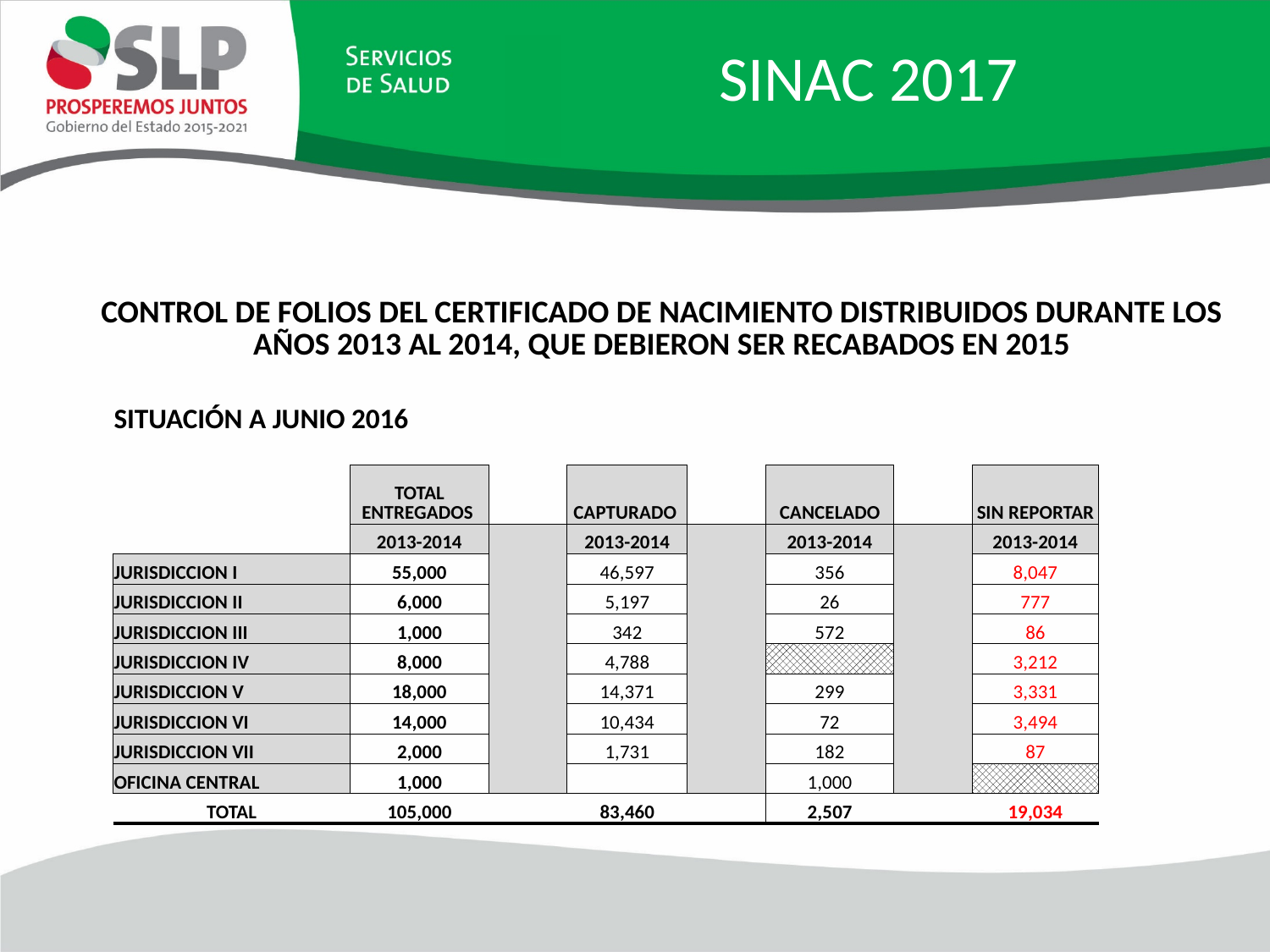

SINAC 2017
| CONTROL DE FOLIOS DEL CERTIFICADO DE NACIMIENTO DISTRIBUIDOS DURANTE LOS AÑOS 2013 AL 2014, QUE DEBIERON SER RECABADOS EN 2015 |  |  |  |  |  |  |  |  |  |  |  |  |  |  |
| --- | --- | --- | --- | --- | --- | --- | --- | --- | --- | --- | --- | --- | --- | --- |
|  |  |  |  |  |  |  |  |  |  |  |  |  |  |  |
|  | SITUACIÓN A JUNIO 2016 |  |  |  |  |  |  |  |  |  |  |  |  |  |
|  |  |  |  |  |  |  |  |  |  |  |  |  |  |  |
|  |  | TOTAL ENTREGADOS |  |  | CAPTURADO |  |  | CANCELADO |  |  | SIN REPORTAR |  |  |  |
|  |  | 2013-2014 |  |  | 2013-2014 |  |  | 2013-2014 |  |  | 2013-2014 |  |  |  |
|  | JURISDICCION I | 55,000 |  |  | 46,597 |  |  | 356 |  |  | 8,047 |  |  |  |
|  | JURISDICCION II | 6,000 |  |  | 5,197 |  |  | 26 |  |  | 777 |  |  |  |
|  | JURISDICCION III | 1,000 |  |  | 342 |  |  | 572 |  |  | 86 |  |  |  |
|  | JURISDICCION IV | 8,000 |  |  | 4,788 |  |  |  |  |  | 3,212 |  |  |  |
|  | JURISDICCION V | 18,000 |  |  | 14,371 |  |  | 299 |  |  | 3,331 |  |  |  |
|  | JURISDICCION VI | 14,000 |  |  | 10,434 |  |  | 72 |  |  | 3,494 |  |  |  |
|  | JURISDICCION VII | 2,000 |  |  | 1,731 |  |  | 182 |  |  | 87 |  |  |  |
|  | OFICINA CENTRAL | 1,000 |  |  |  |  |  | 1,000 |  |  |  |  |  |  |
|  | TOTAL | 105,000 |  |  | 83,460 |  |  | 2,507 |  |  | 19,034 |  |  |  |
|  |  |  |  |  |  |  |  |  |  |  |  |  |  |  |